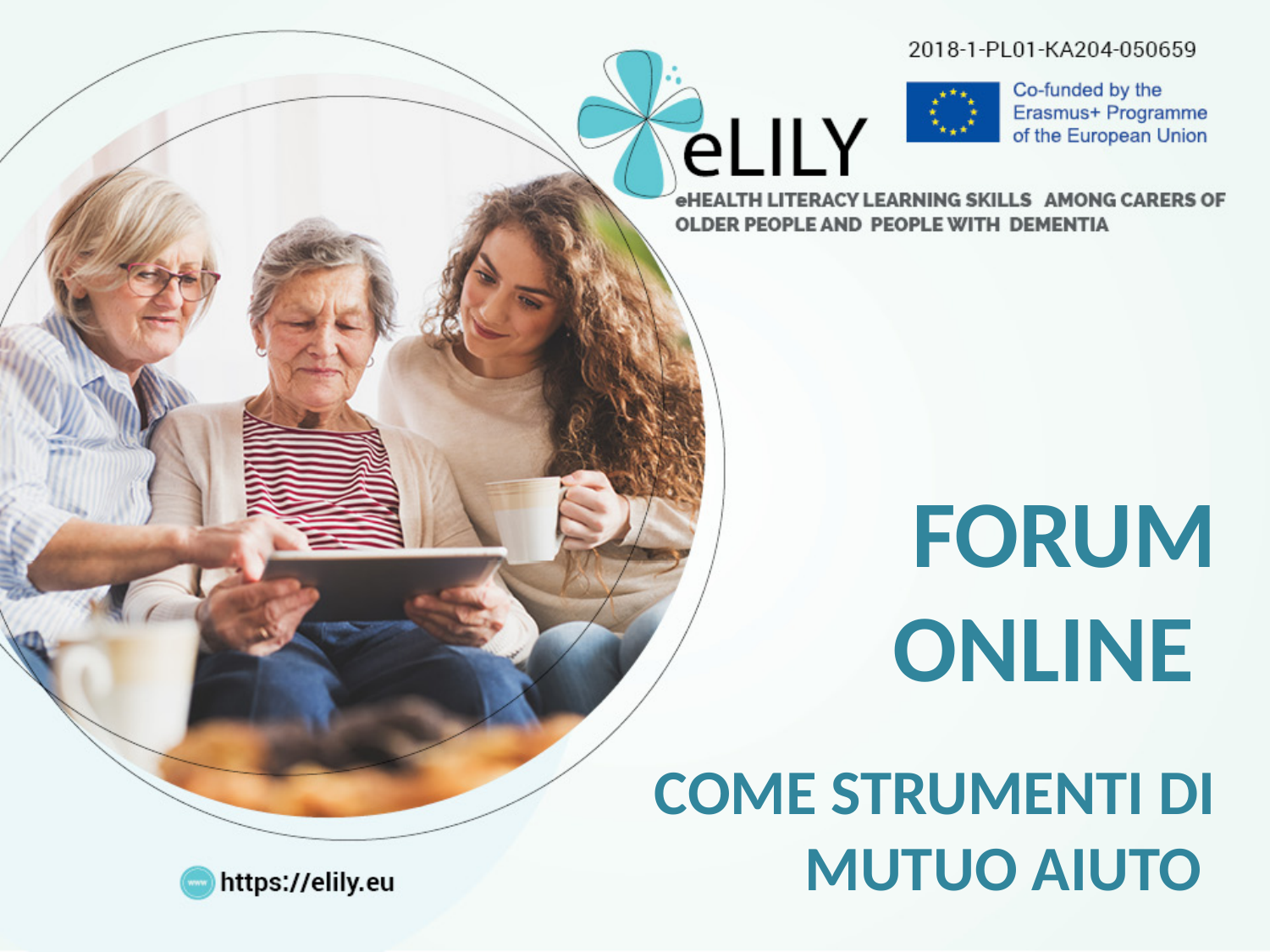

forum ONLINE
COME STRUMENTI DI MUTUO AIUTO